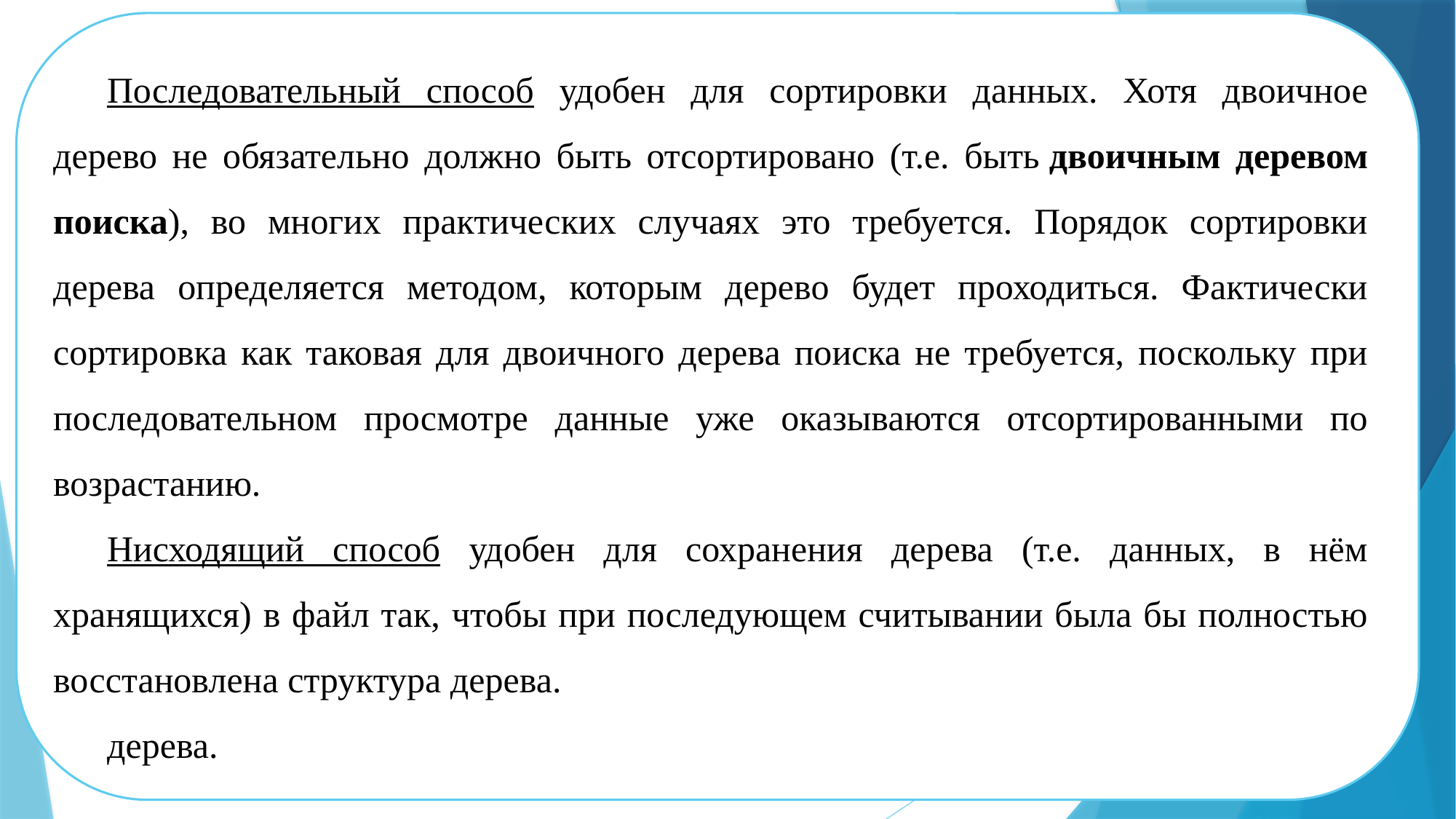

Последовательный способ удобен для сортировки данных. Хотя двоичное дерево не обязательно должно быть отсортировано (т.е. быть двоичным деревом поиска), во многих практических случаях это требуется. Порядок сортировки дерева определяется методом, которым дерево будет проходиться. Фактически сортировка как таковая для двоичного дерева поиска не требуется, поскольку при последовательном просмотре данные уже оказываются отсортированными по возрастанию.
Нисходящий способ удобен для сохранения дерева (т.е. данных, в нём хранящихся) в файл так, чтобы при последующем считывании была бы полностью восстановлена структура дерева.
дерева.